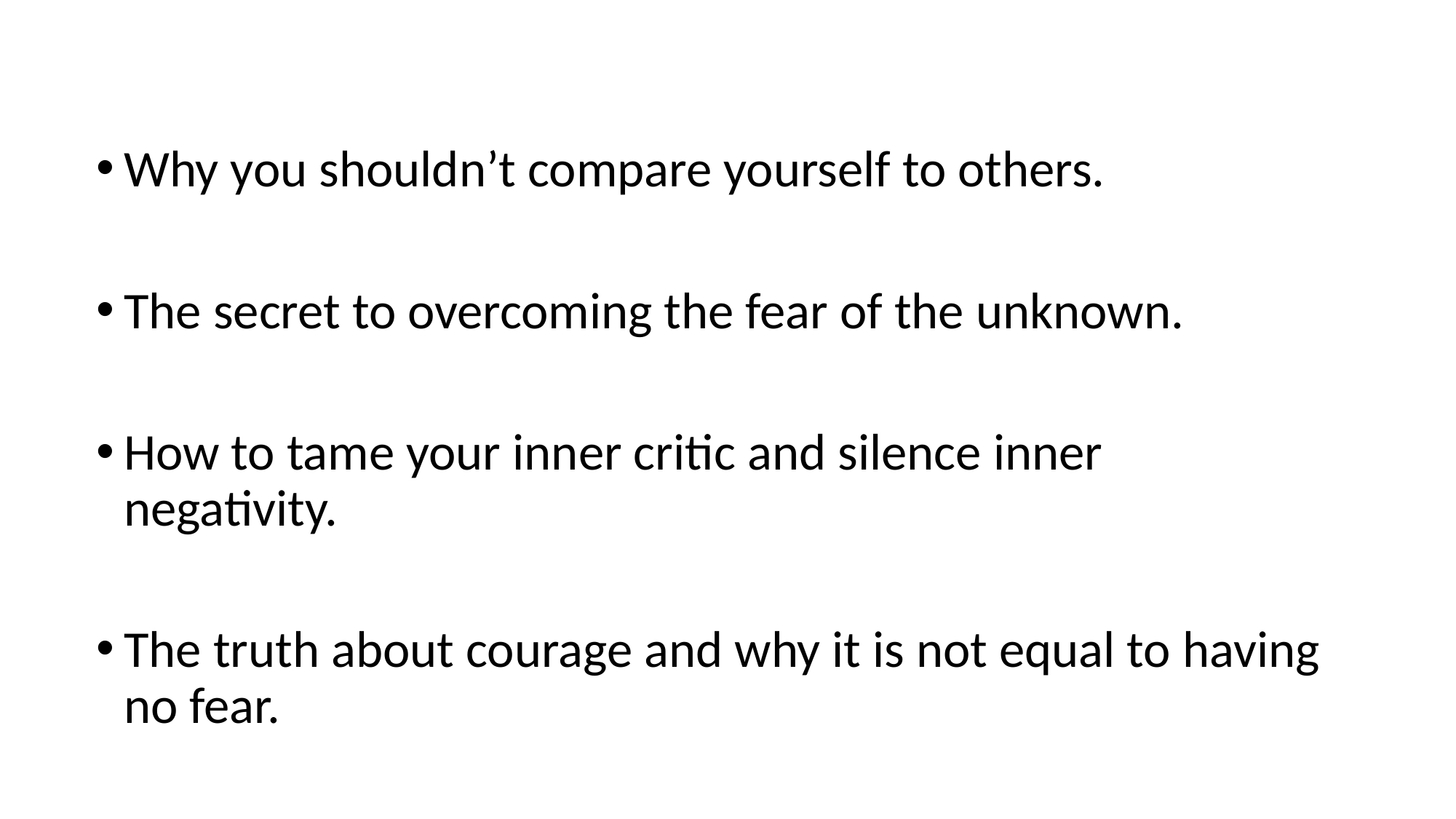

Why you shouldn’t compare yourself to others.

The secret to overcoming the fear of the unknown.

How to tame your inner critic and silence inner negativity.

The truth about courage and why it is not equal to having no fear.